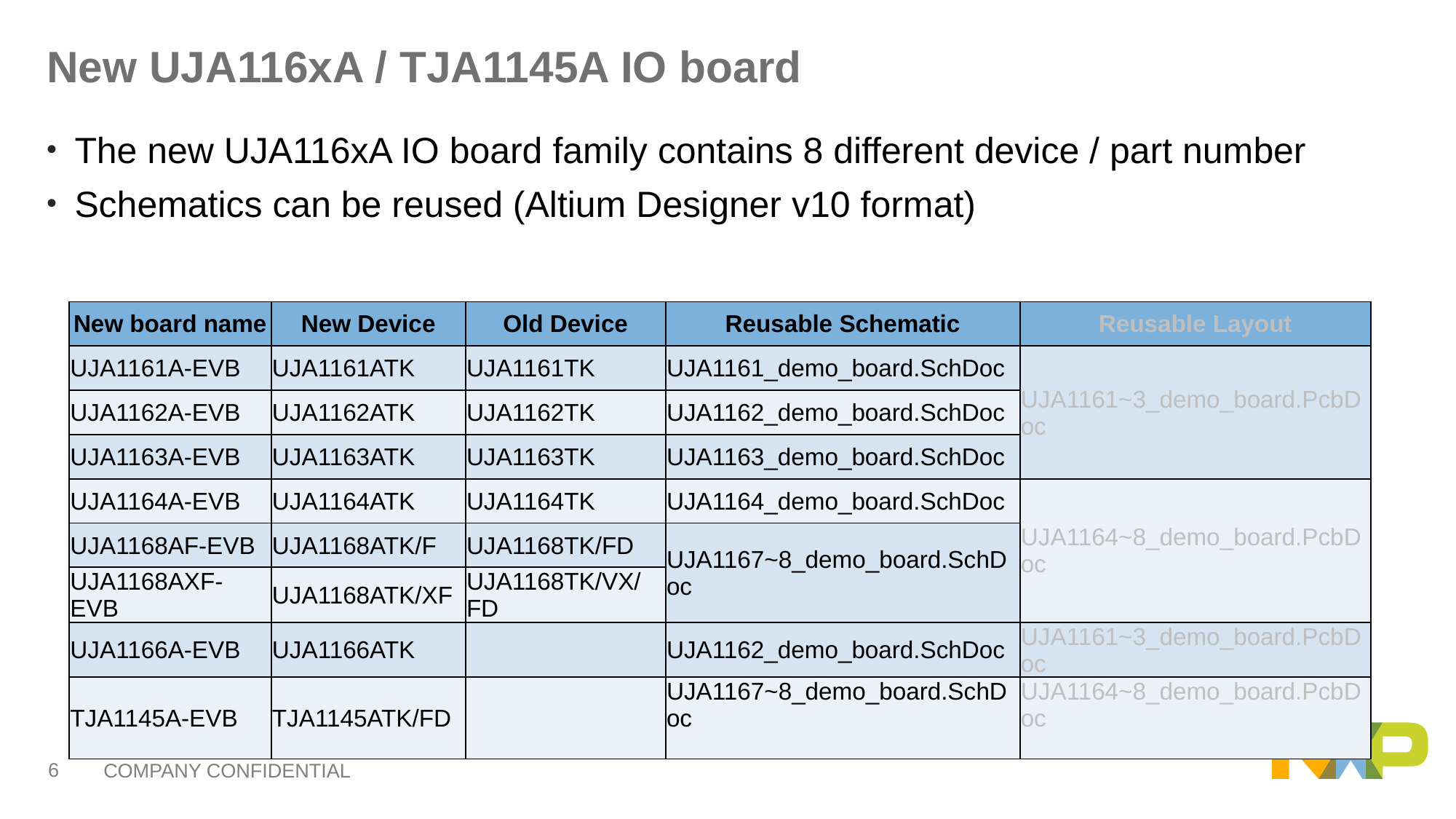

# New UJA116xA / TJA1145A IO board
The new UJA116xA IO board family contains 8 different device / part number
Schematics can be reused (Altium Designer v10 format)
| New board name | New Device | Old Device | Reusable Schematic | Reusable Layout |
| --- | --- | --- | --- | --- |
| UJA1161A-EVB | UJA1161ATK | UJA1161TK | UJA1161\_demo\_board.SchDoc | UJA1161~3\_demo\_board.PcbDoc |
| UJA1162A-EVB | UJA1162ATK | UJA1162TK | UJA1162\_demo\_board.SchDoc |  |
| UJA1163A-EVB | UJA1163ATK | UJA1163TK | UJA1163\_demo\_board.SchDoc |  |
| UJA1164A-EVB | UJA1164ATK | UJA1164TK | UJA1164\_demo\_board.SchDoc | UJA1164~8\_demo\_board.PcbDoc |
| UJA1168AF-EVB | UJA1168ATK/F | UJA1168TK/FD | UJA1167~8\_demo\_board.SchDoc |  |
| UJA1168AXF-EVB | UJA1168ATK/XF | UJA1168TK/VX/FD |  |  |
| UJA1166A-EVB | UJA1166ATK |  | UJA1162\_demo\_board.SchDoc | UJA1161~3\_demo\_board.PcbDoc |
| TJA1145A-EVB | TJA1145ATK/FD |  | UJA1167~8\_demo\_board.SchDoc | UJA1164~8\_demo\_board.PcbDoc |